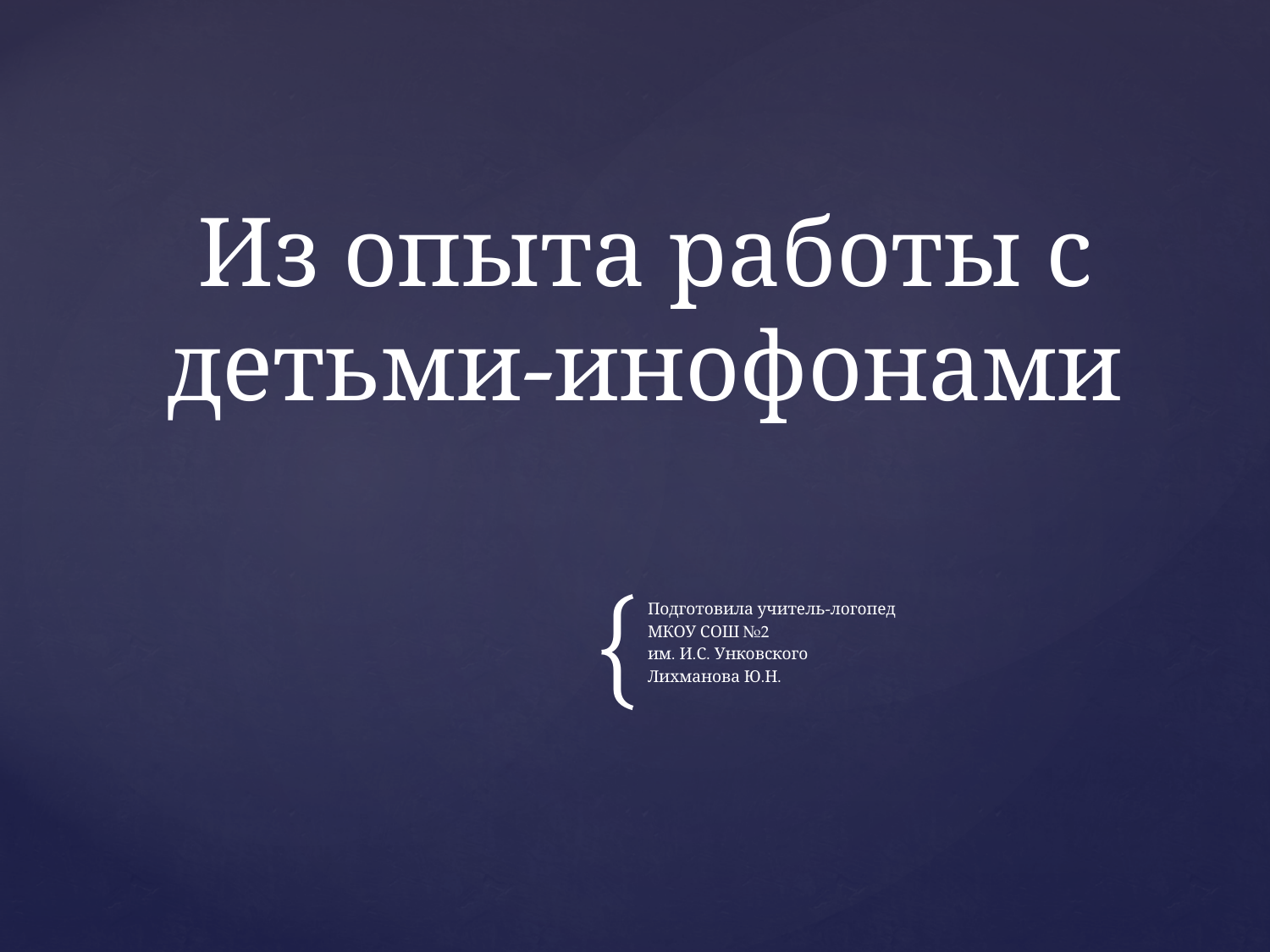

# Из опыта работы с детьми-инофонами
Подготовила учитель-логопед
МКОУ СОШ №2
им. И.С. Унковского
Лихманова Ю.Н.